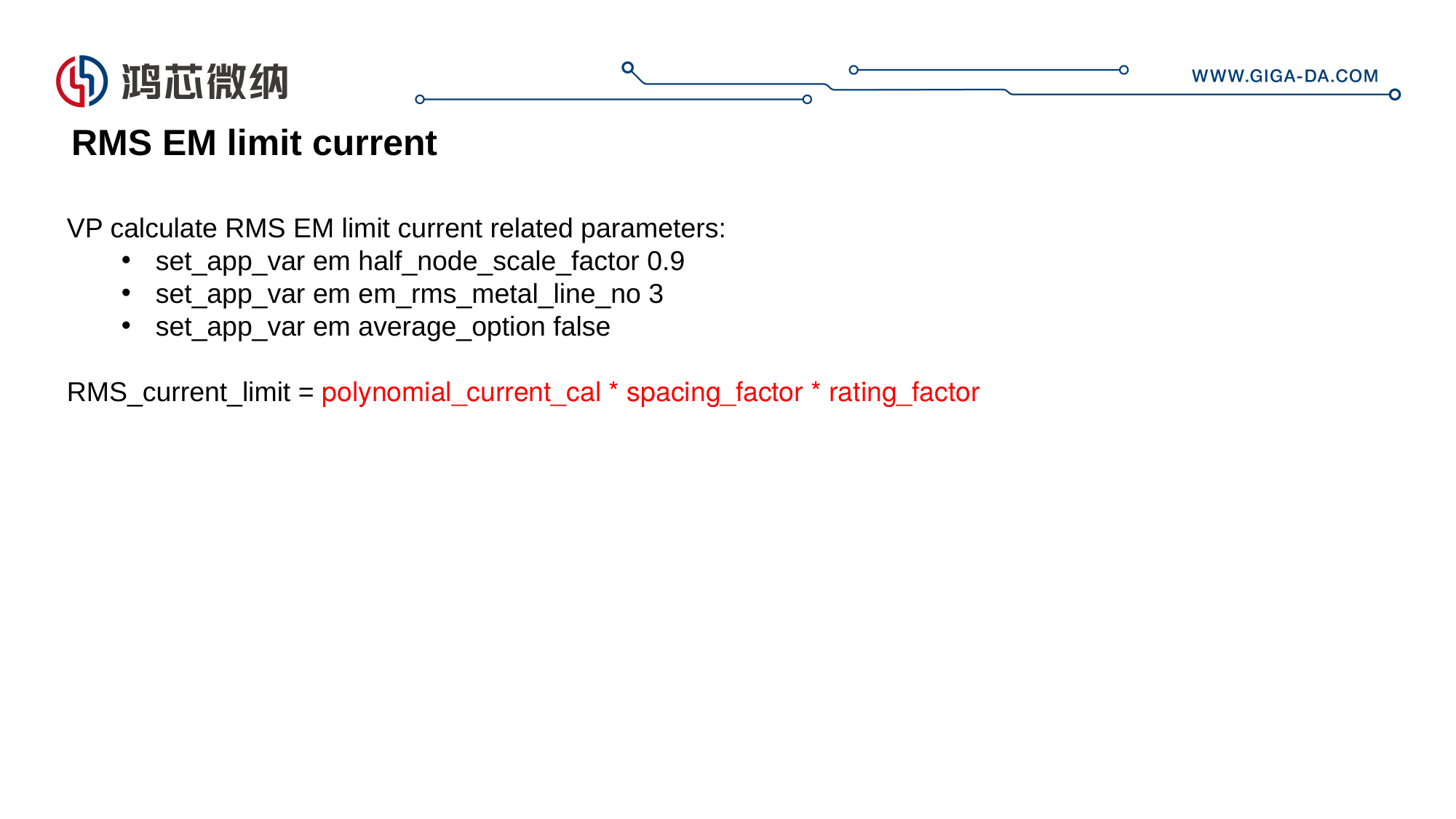

RMS EM limit current
VP calculate RMS EM limit current related parameters:
set_app_var em half_node_scale_factor 0.9
set_app_var em em_rms_metal_line_no 3
set_app_var em average_option false

RMS_current_limit = polynomial_current_cal * spacing_factor * rating_factor